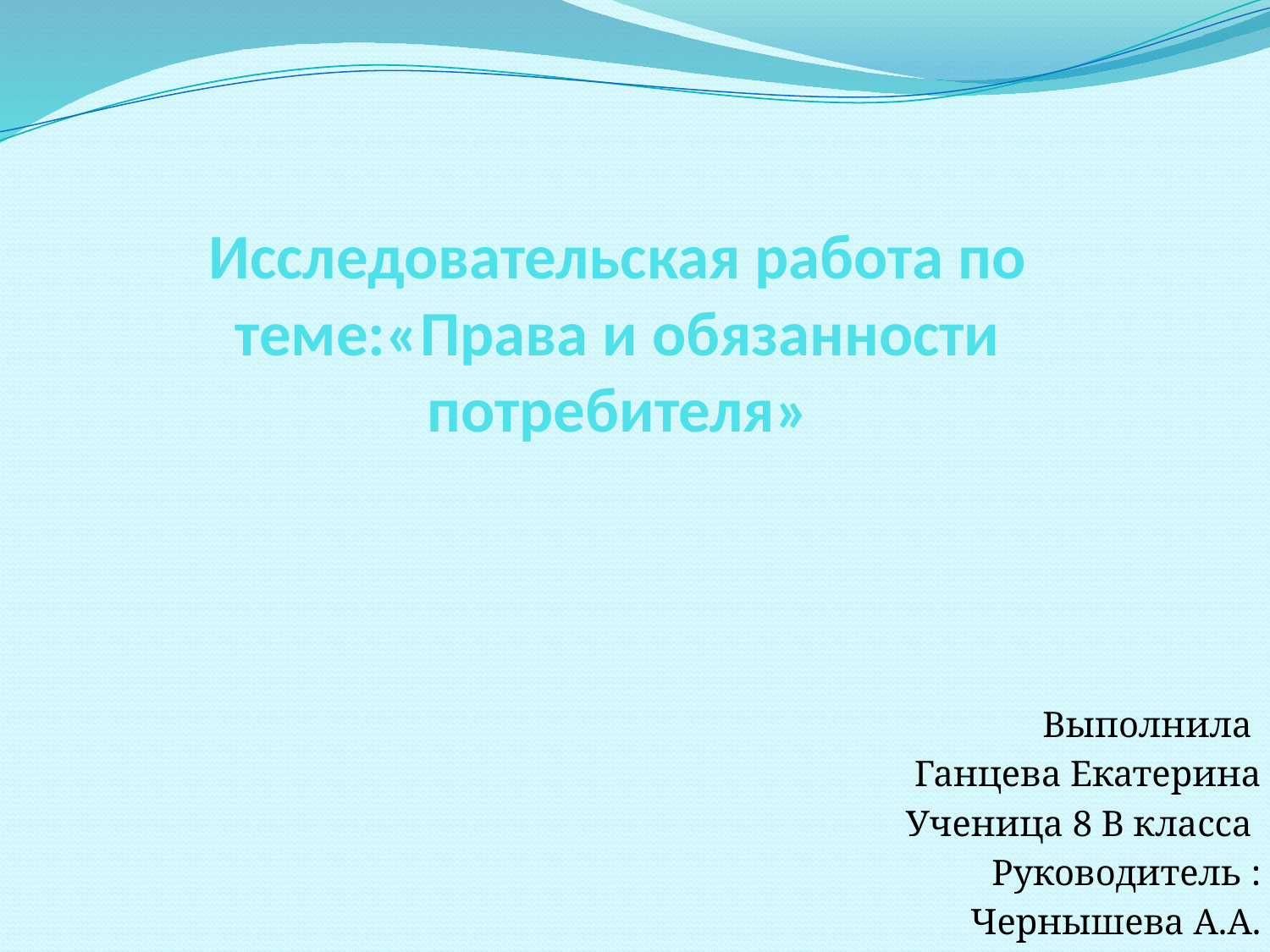

# Исследовательская работа по теме:«Права и обязанности потребителя»
Выполнила
Ганцева Екатерина
Ученица 8 В класса
Руководитель :
Чернышева А.А.
.